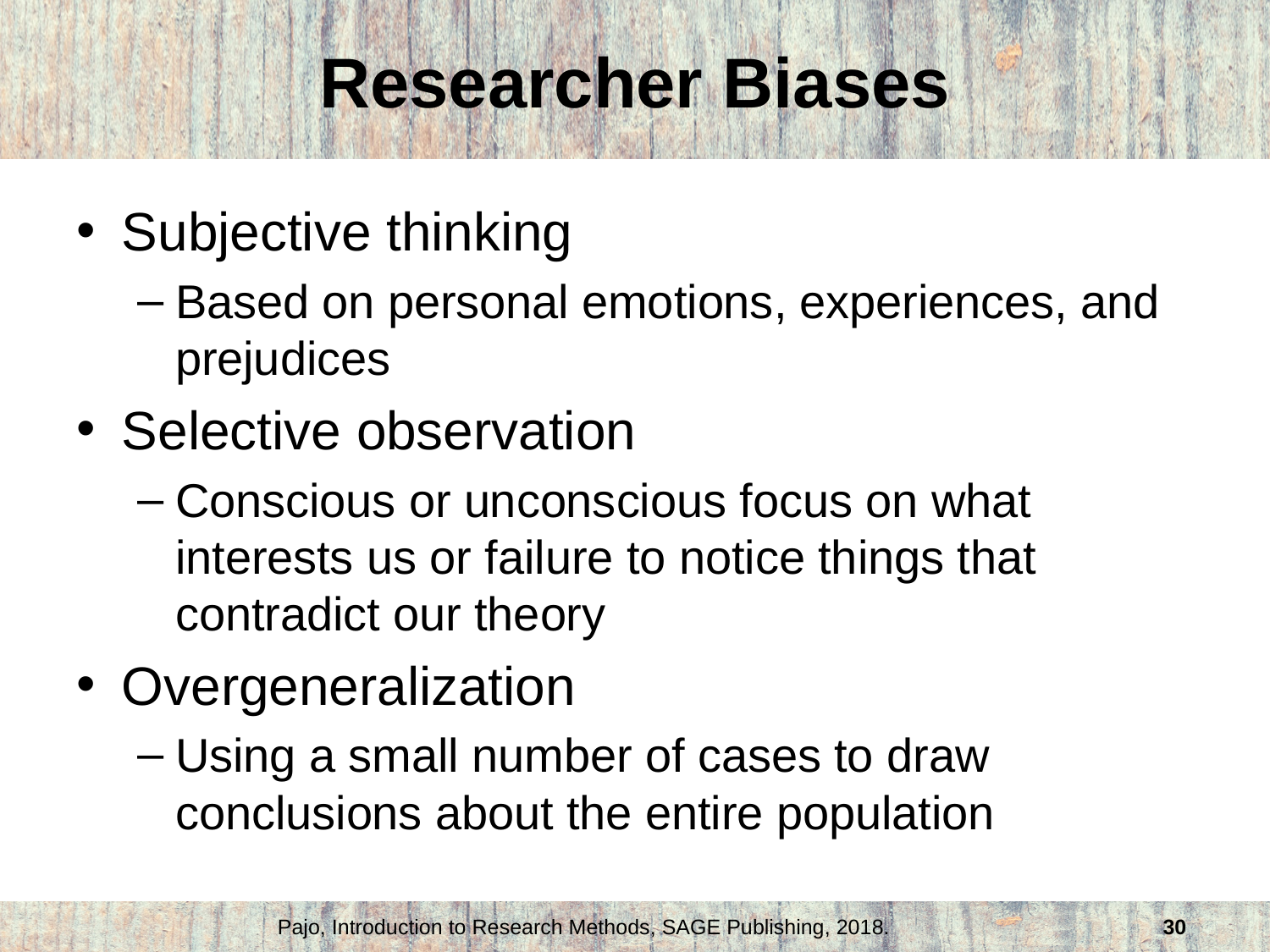

# Researcher Biases
Subjective thinking
Based on personal emotions, experiences, and prejudices
Selective observation
Conscious or unconscious focus on what interests us or failure to notice things that contradict our theory
Overgeneralization
Using a small number of cases to draw conclusions about the entire population

Pajo, Introduction to Research Methods, SAGE Publishing, 2018.
30